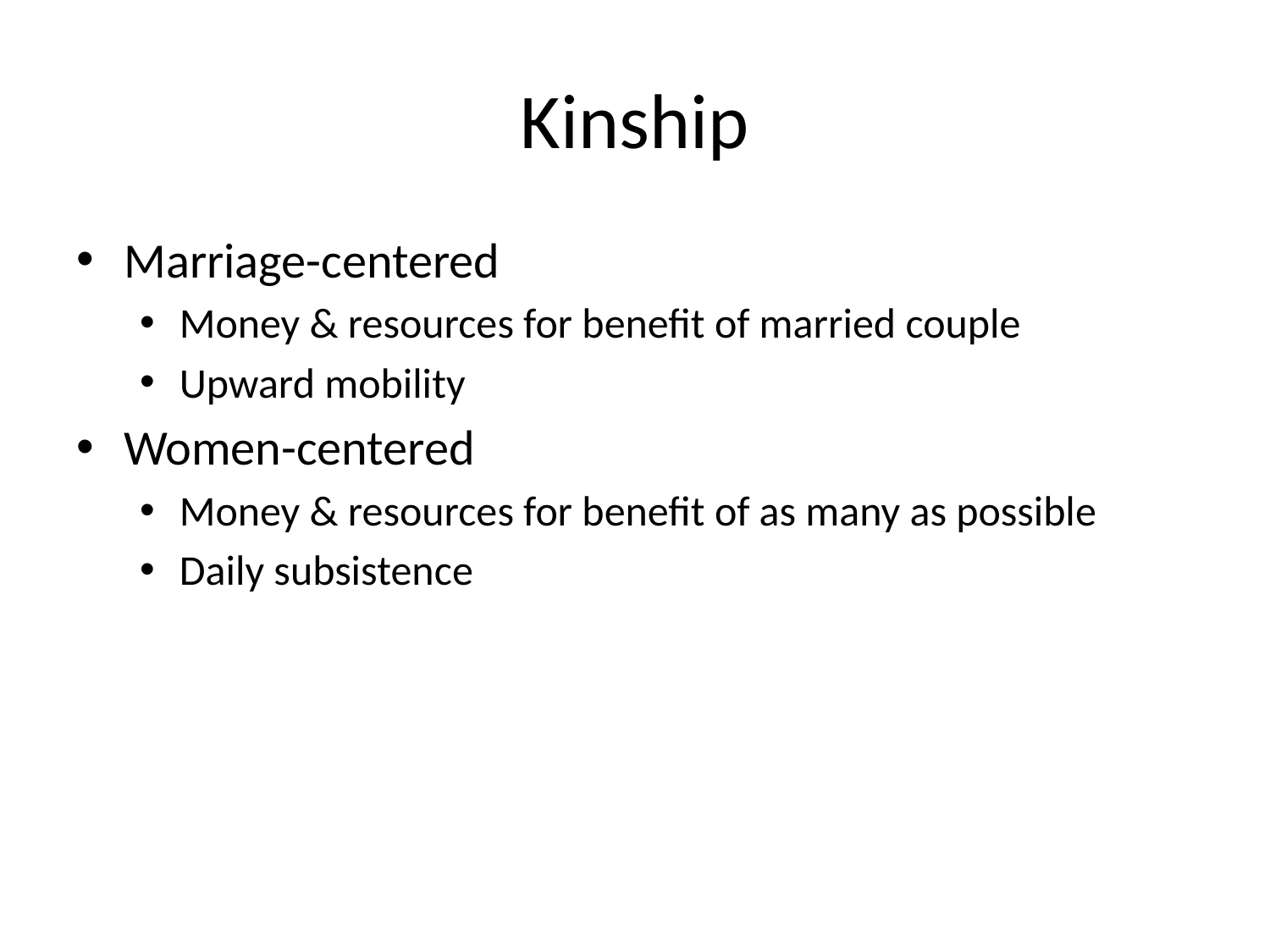

# Kinship
Marriage-centered
Money & resources for benefit of married couple
Upward mobility
Women-centered
Money & resources for benefit of as many as possible
Daily subsistence